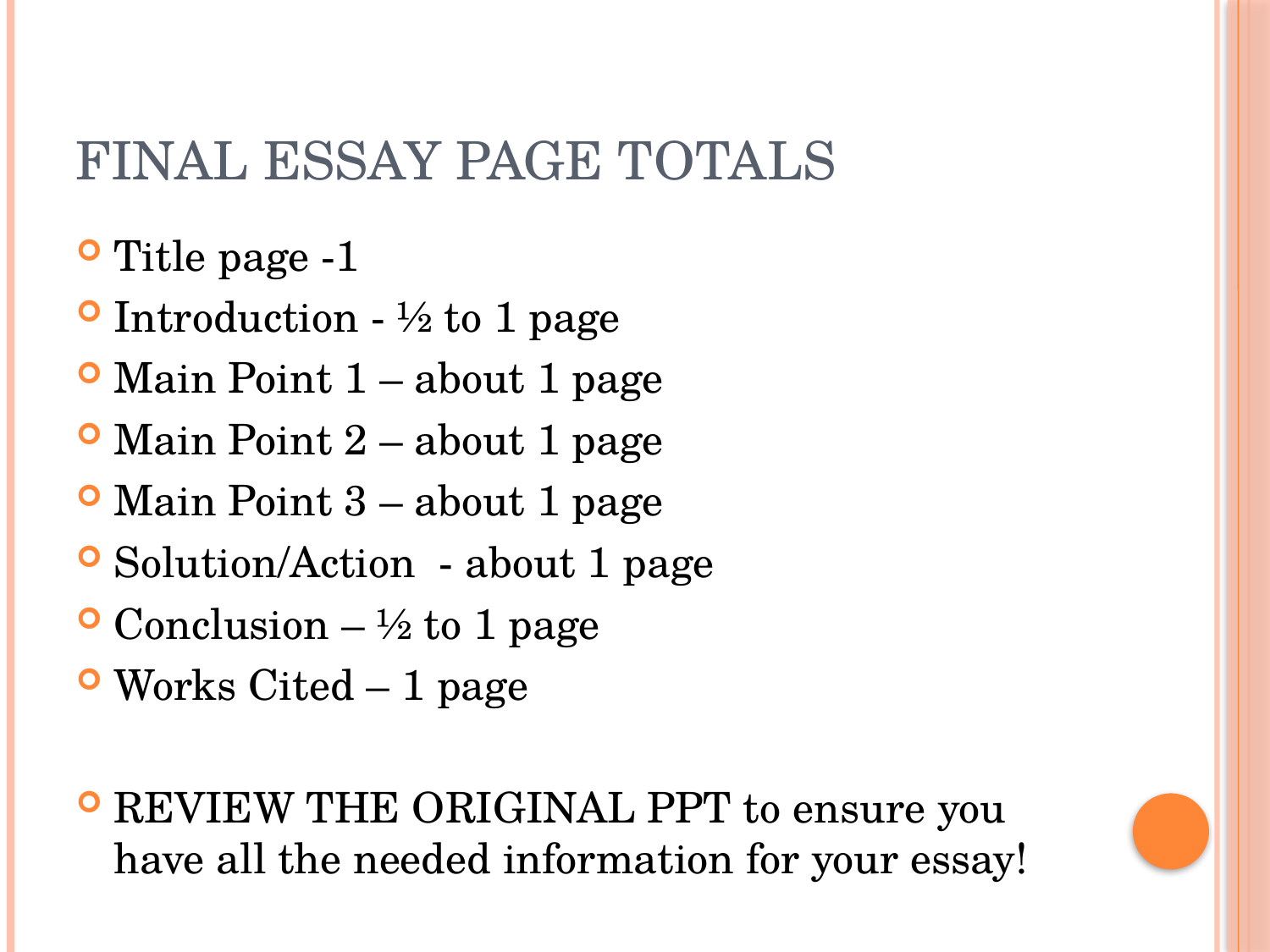

# Final Essay page totals
Title page -1
Introduction - ½ to 1 page
Main Point 1 – about 1 page
Main Point 2 – about 1 page
Main Point 3 – about 1 page
Solution/Action  - about 1 page
Conclusion – ½ to 1 page
Works Cited – 1 page

REVIEW THE ORIGINAL PPT to ensure you have all the needed information for your essay!